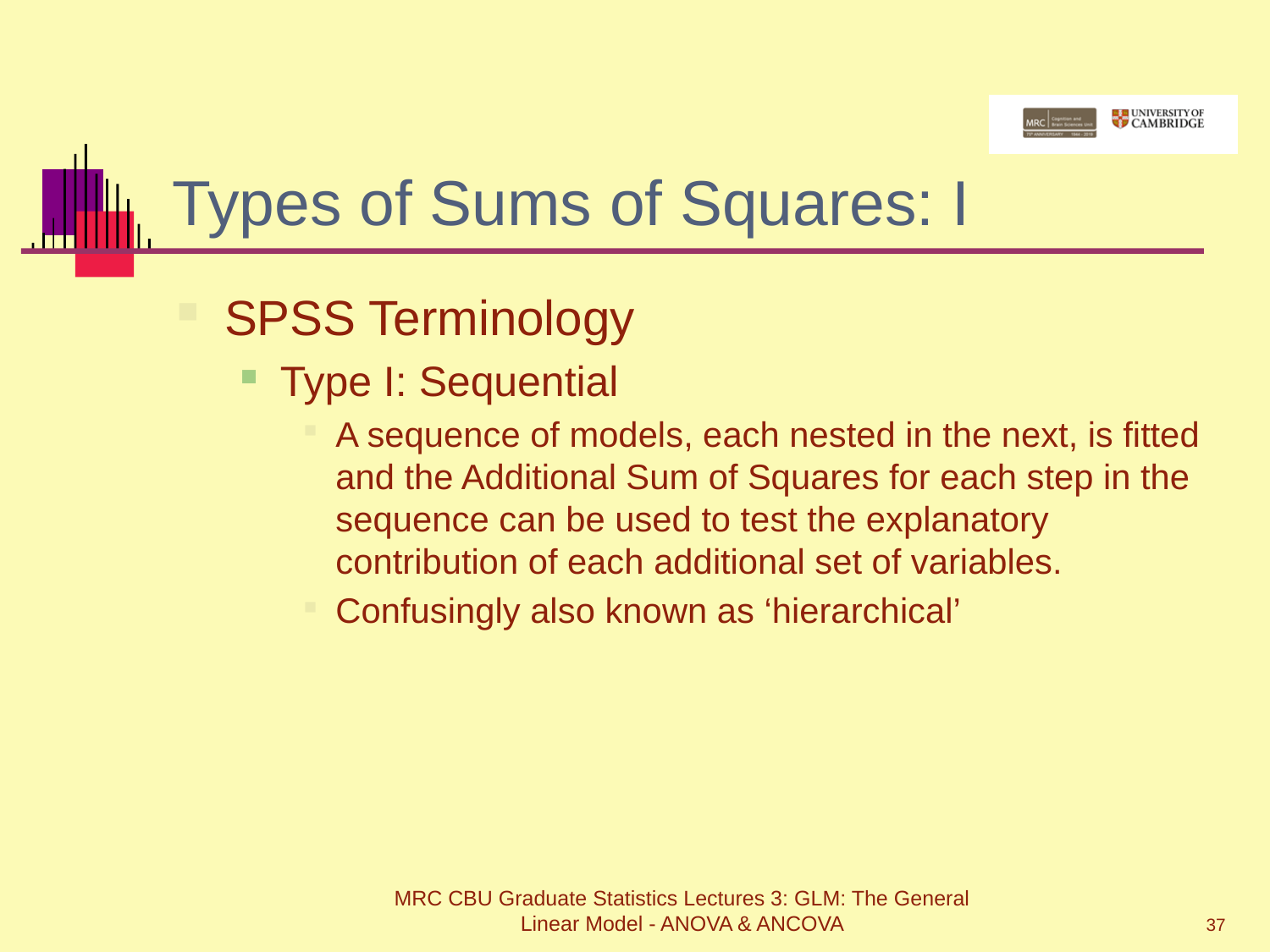

# Types of Sums of Squares: I
SPSS Terminology
Type I: Sequential
A sequence of models, each nested in the next, is fitted and the Additional Sum of Squares for each step in the sequence can be used to test the explanatory contribution of each additional set of variables.
Confusingly also known as ‘hierarchical’

MRC CBU Graduate Statistics Lectures 3: GLM: The General Linear Model - ANOVA & ANCOVA
37